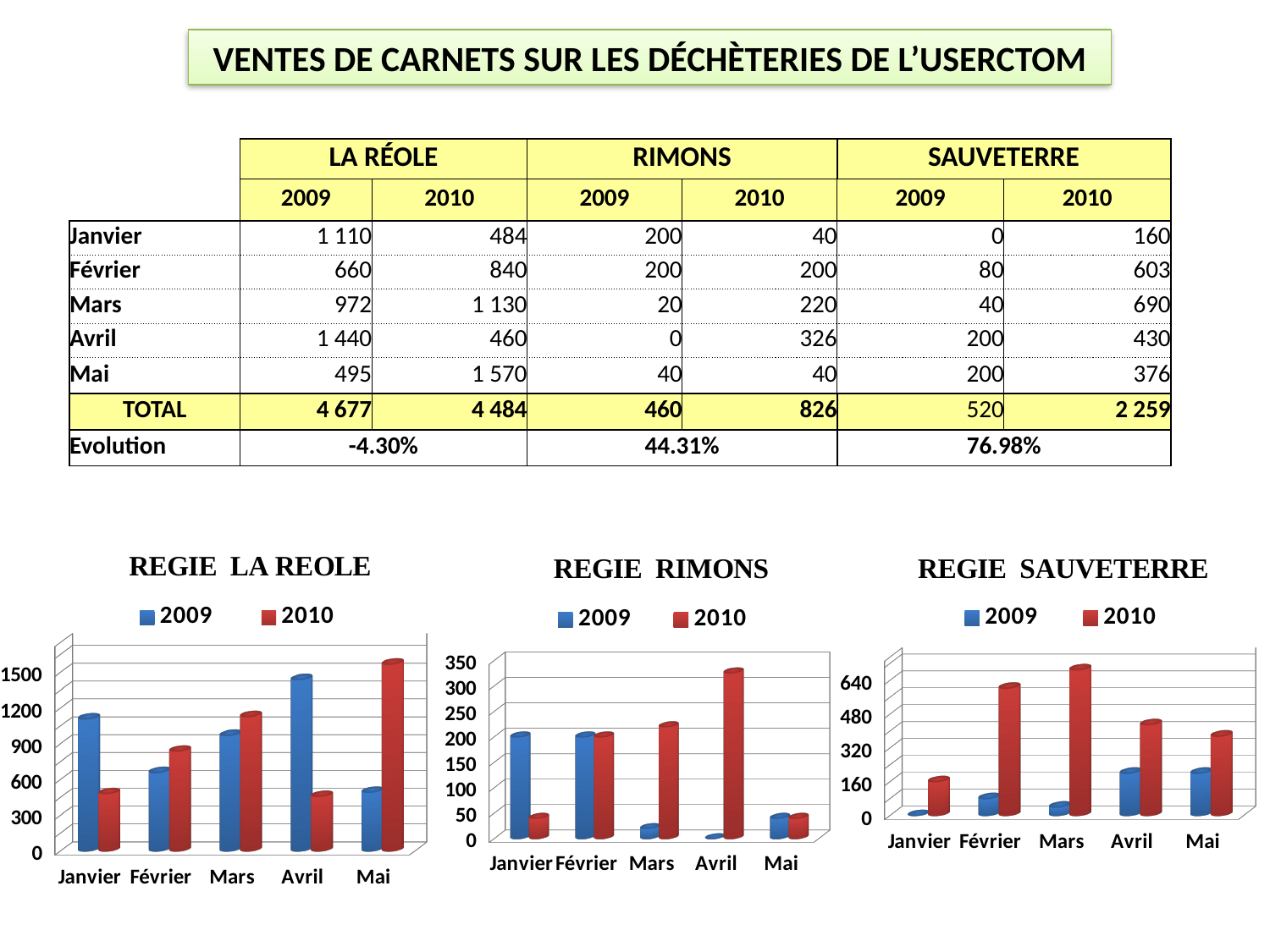

VENTES DE CARNETS SUR LES DÉCHÈTERIES DE L’USERCTOM
|  | LA RÉOLE |  | RIMONS |  | SAUVETERRE |  |
| --- | --- | --- | --- | --- | --- | --- |
|  | 2009 | 2010 | 2009 | 2010 | 2009 | 2010 |
| Janvier | 1 110 | 484 | 200 | 40 | 0 | 160 |
| Février | 660 | 840 | 200 | 200 | 80 | 603 |
| Mars | 972 | 1 130 | 20 | 220 | 40 | 690 |
| Avril | 1 440 | 460 | 0 | 326 | 200 | 430 |
| Mai | 495 | 1 570 | 40 | 40 | 200 | 376 |
| TOTAL | 4 677 | 4 484 | 460 | 826 | 520 | 2 259 |
| Evolution | -4.30% |  | 44.31% |  | 76.98% |  |

[unsupported chart]

[unsupported chart]

[unsupported chart]